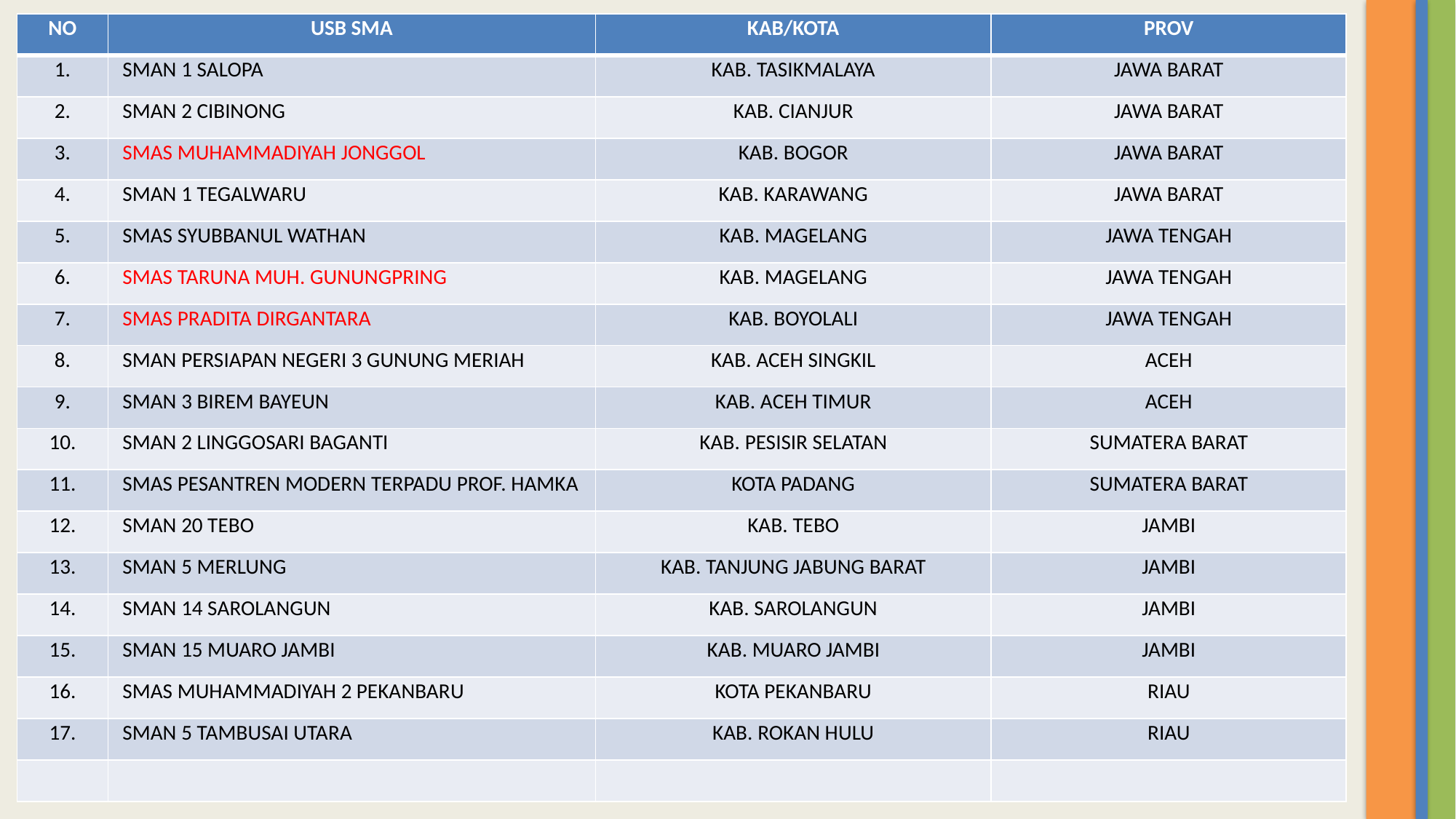

| NO | USB SMA | KAB/KOTA | PROV |
| --- | --- | --- | --- |
| 1. | SMAN 1 SALOPA | KAB. TASIKMALAYA | JAWA BARAT |
| 2. | SMAN 2 CIBINONG | KAB. CIANJUR | JAWA BARAT |
| 3. | SMAS MUHAMMADIYAH JONGGOL | KAB. BOGOR | JAWA BARAT |
| 4. | SMAN 1 TEGALWARU | KAB. KARAWANG | JAWA BARAT |
| 5. | SMAS SYUBBANUL WATHAN | KAB. MAGELANG | JAWA TENGAH |
| 6. | SMAS TARUNA MUH. GUNUNGPRING | KAB. MAGELANG | JAWA TENGAH |
| 7. | SMAS PRADITA DIRGANTARA | KAB. BOYOLALI | JAWA TENGAH |
| 8. | SMAN PERSIAPAN NEGERI 3 GUNUNG MERIAH | KAB. ACEH SINGKIL | ACEH |
| 9. | SMAN 3 BIREM BAYEUN | KAB. ACEH TIMUR | ACEH |
| 10. | SMAN 2 LINGGOSARI BAGANTI | KAB. PESISIR SELATAN | SUMATERA BARAT |
| 11. | SMAS PESANTREN MODERN TERPADU PROF. HAMKA | KOTA PADANG | SUMATERA BARAT |
| 12. | SMAN 20 TEBO | KAB. TEBO | JAMBI |
| 13. | SMAN 5 MERLUNG | KAB. TANJUNG JABUNG BARAT | JAMBI |
| 14. | SMAN 14 SAROLANGUN | KAB. SAROLANGUN | JAMBI |
| 15. | SMAN 15 MUARO JAMBI | KAB. MUARO JAMBI | JAMBI |
| 16. | SMAS MUHAMMADIYAH 2 PEKANBARU | KOTA PEKANBARU | RIAU |
| 17. | SMAN 5 TAMBUSAI UTARA | KAB. ROKAN HULU | RIAU |
|  |  |  |  |